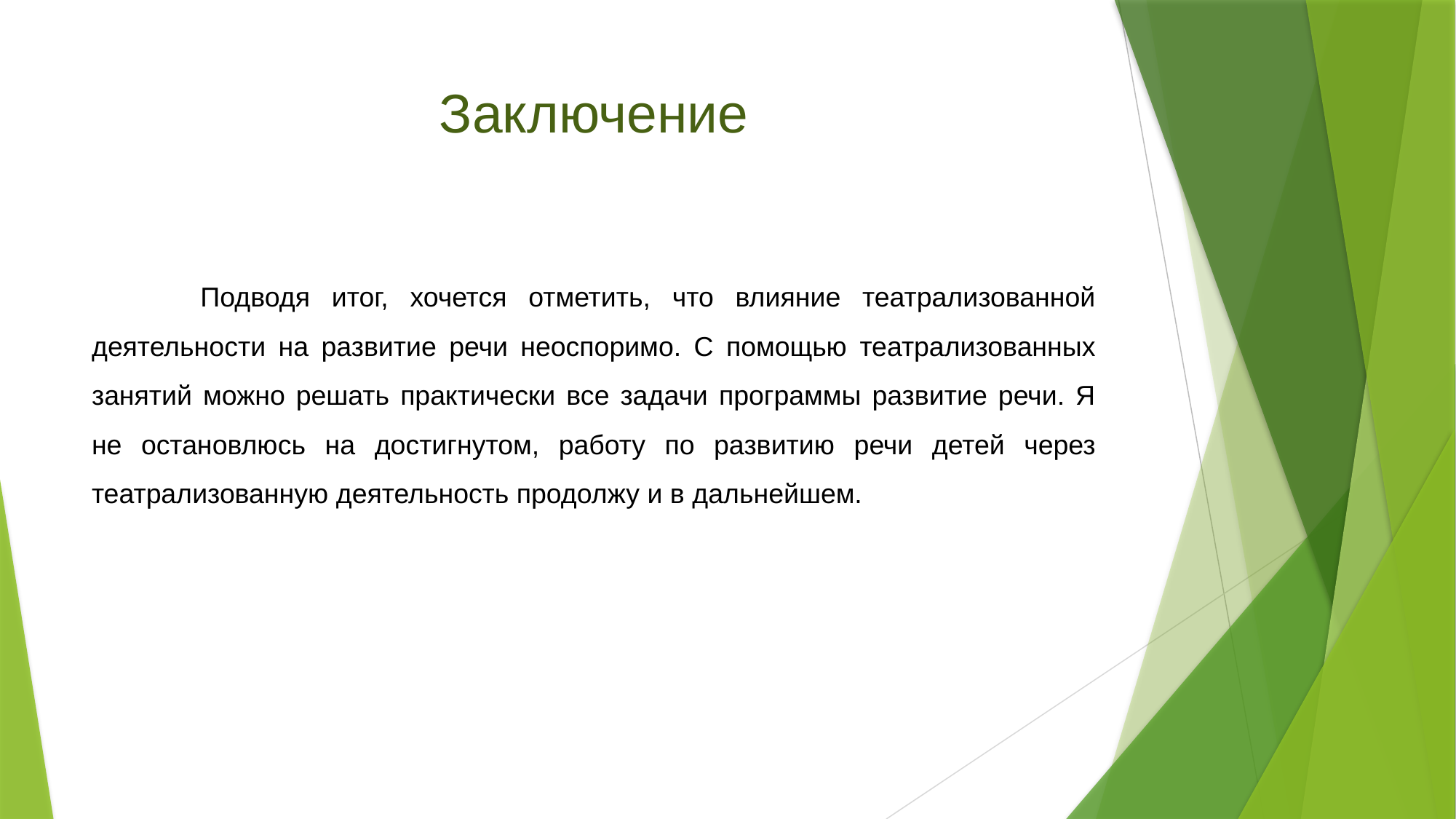

# Заключение
     Подводя итог, хочется отметить, что влияние театрализованной деятельности на развитие речи неоспоримо. С помощью театрализованных занятий можно решать практически все задачи программы развитие речи. Я не остановлюсь на достигнутом, работу по развитию речи детей через театрализованную деятельность продолжу и в дальнейшем.